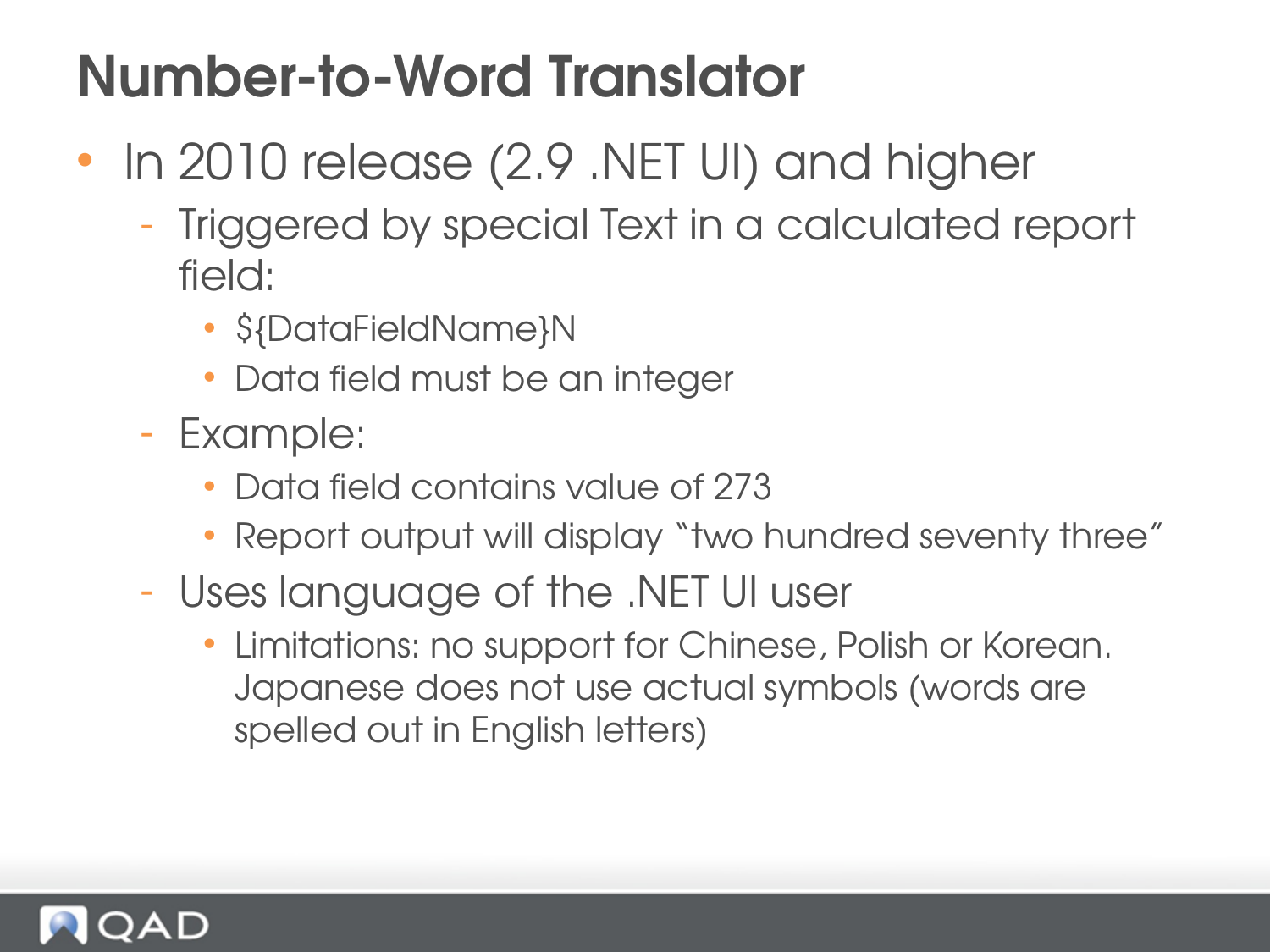

# Number-to-Word Translator
In 2010 release (2.9 .NET UI) and higher
Triggered by special Text in a calculated report field:
${DataFieldName}N
Data field must be an integer
Example:
Data field contains value of 273
Report output will display “two hundred seventy three”
Uses language of the .NET UI user
Limitations: no support for Chinese, Polish or Korean.  Japanese does not use actual symbols (words are spelled out in English letters)